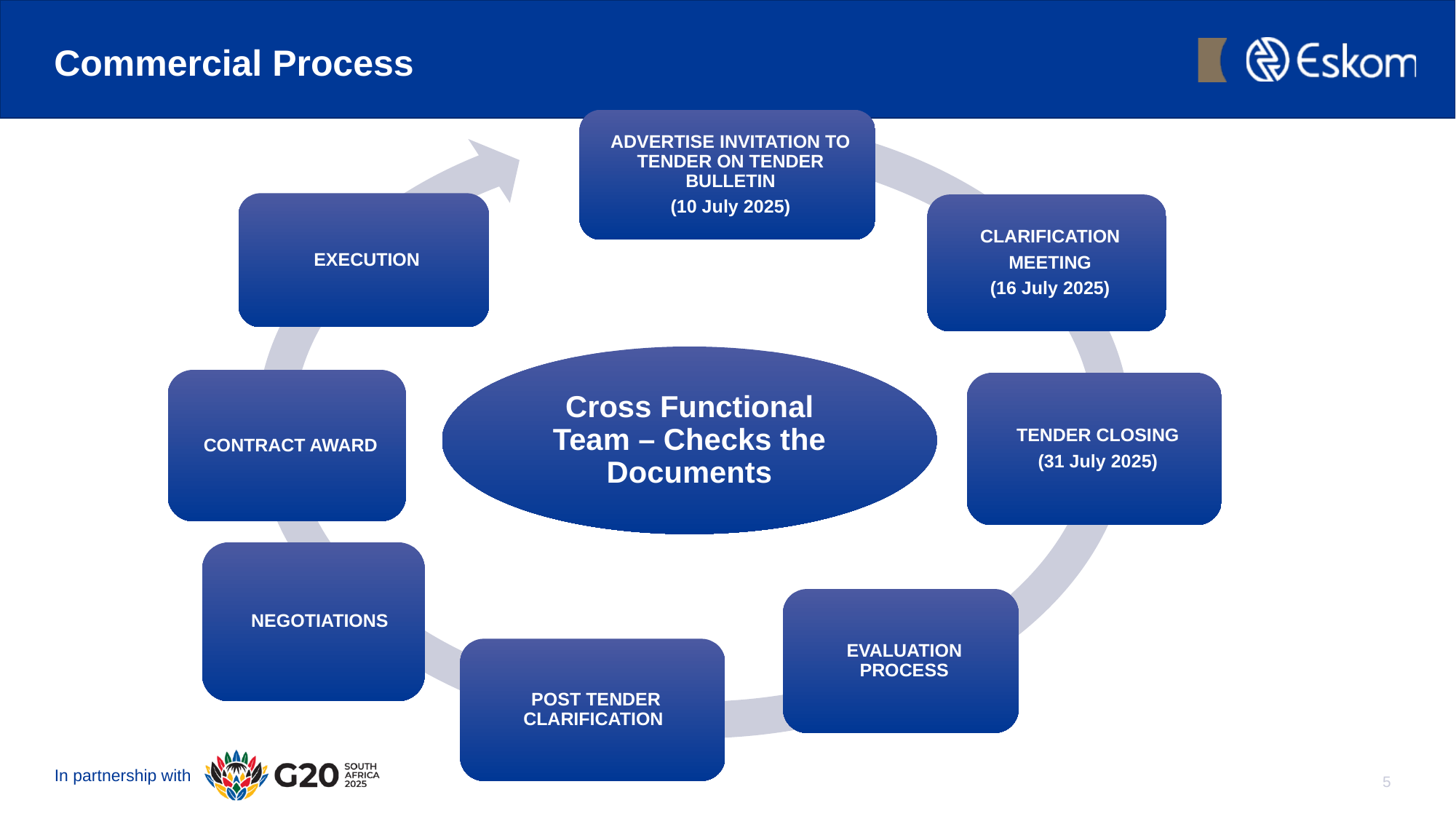

# Commercial Process
ADVERTISE INVITATION TO TENDER ON TENDER BULLETIN
(10 July 2025)
 NEGOTIATIONS
CLARIFICATION
MEETING
(16 July 2025)
TENDER CLOSING
(31 July 2025)
EVALUATION PROCESS
Cross Functional Team – Checks the Documents
POST TENDER CLARIFICATION
CONTRACT AWARD
EXECUTION
5